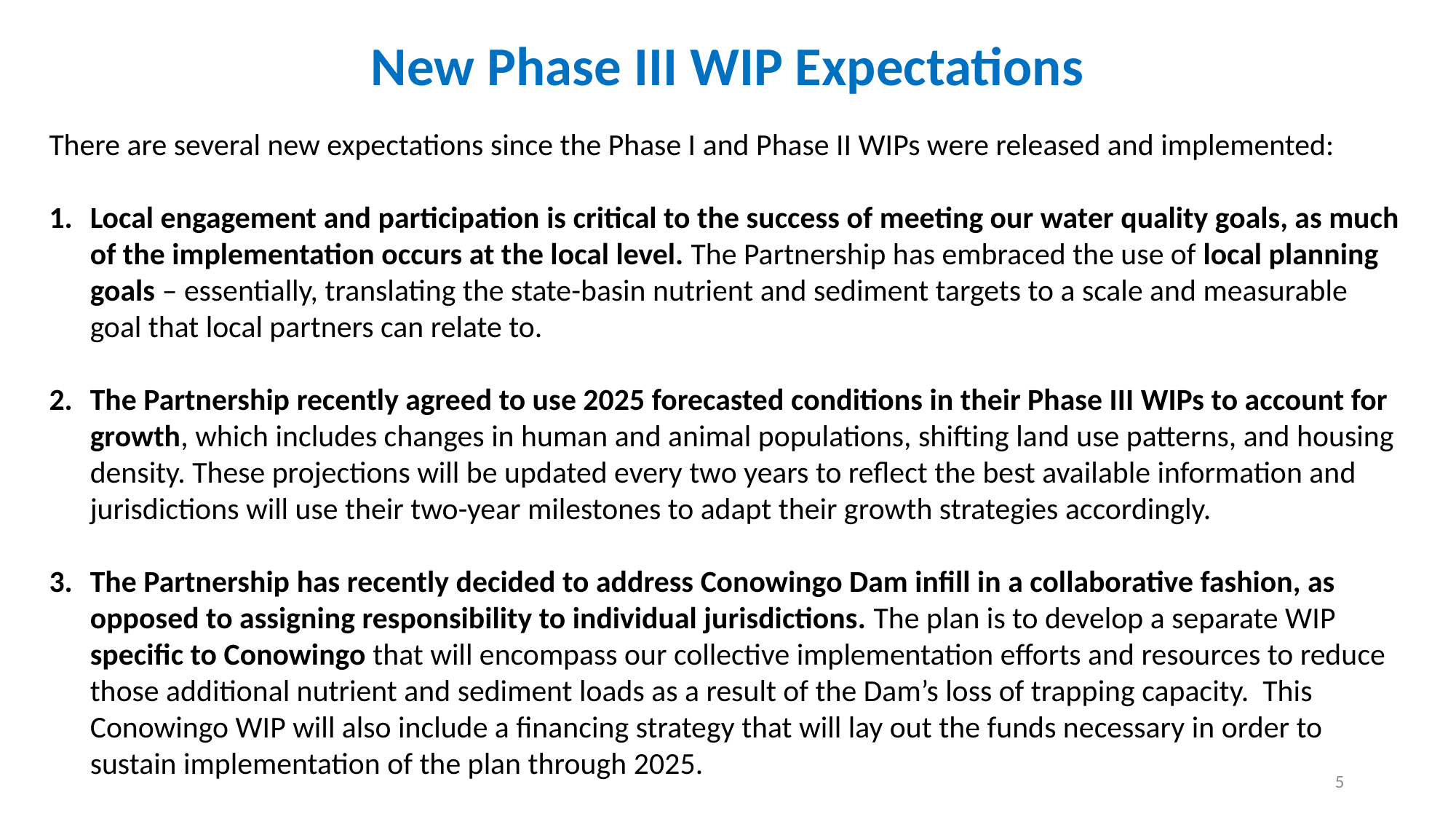

New Phase III WIP Expectations

There are several new expectations since the Phase I and Phase II WIPs were released and implemented:

Local engagement and participation is critical to the success of meeting our water quality goals, as much of the implementation occurs at the local level. The Partnership has embraced the use of local planning goals – essentially, translating the state-basin nutrient and sediment targets to a scale and measurable goal that local partners can relate to.

The Partnership recently agreed to use 2025 forecasted conditions in their Phase III WIPs to account for growth, which includes changes in human and animal populations, shifting land use patterns, and housing density. These projections will be updated every two years to reflect the best available information and jurisdictions will use their two-year milestones to adapt their growth strategies accordingly.

The Partnership has recently decided to address Conowingo Dam infill in a collaborative fashion, as opposed to assigning responsibility to individual jurisdictions. The plan is to develop a separate WIP specific to Conowingo that will encompass our collective implementation efforts and resources to reduce those additional nutrient and sediment loads as a result of the Dam’s loss of trapping capacity.  This Conowingo WIP will also include a financing strategy that will lay out the funds necessary in order to sustain implementation of the plan through 2025.
5